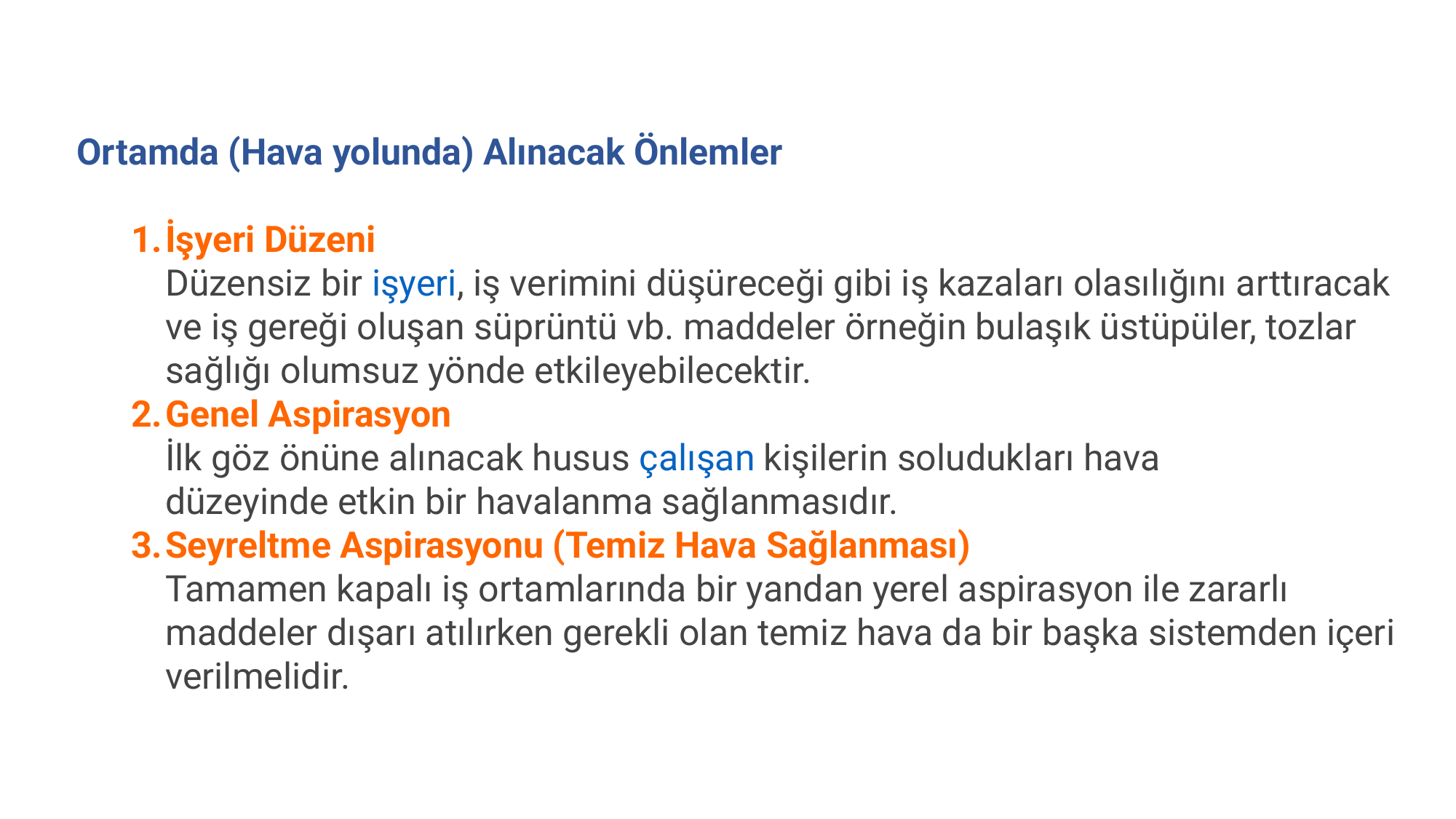

Ortamda (Hava yolunda) Alınacak Önlemler

İşyeri Düzeni
Düzensiz bir işyeri, iş verimini düşüreceği gibi iş kazaları olasılığını arttıracak ve iş gereği oluşan süprüntü vb. maddeler örneğin bulaşık üstüpüler, tozlar sağlığı olumsuz yönde etkileyebilecektir.
Genel Aspirasyon
İlk göz önüne alınacak husus çalışan kişilerin soludukları hava düzeyinde etkin bir havalanma sağlanmasıdır.
Seyreltme Aspirasyonu (Temiz Hava Sağlanması)
Tamamen kapalı iş ortamlarında bir yandan yerel aspirasyon ile zararlı maddeler dışarı atılırken gerekli olan temiz hava da bir başka sistemden içeri verilmelidir.